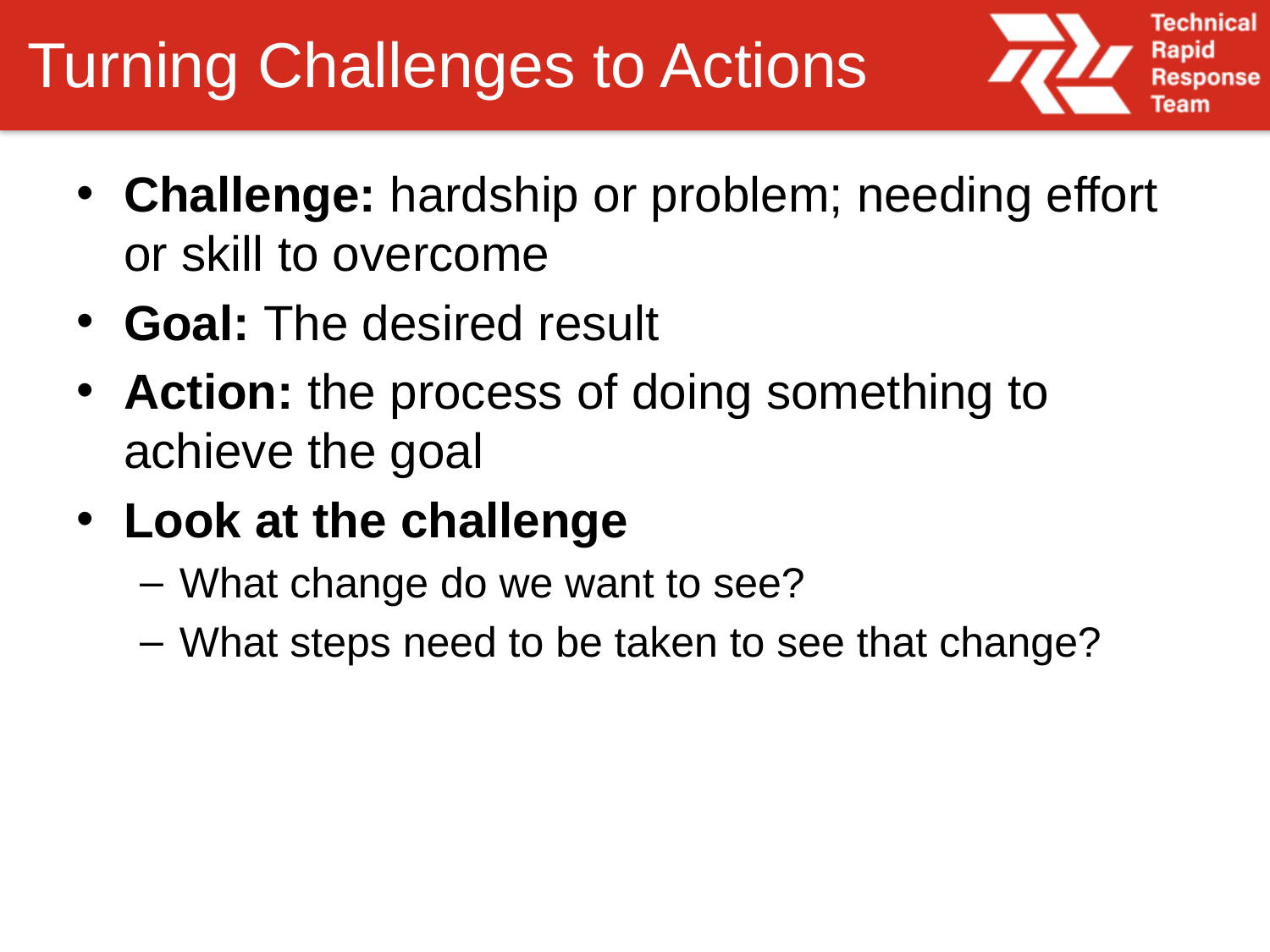

# Turning Challenges to Actions
Challenge: hardship or problem; needing effort or skill to overcome
Goal: The desired result
Action: the process of doing something to achieve the goal
Look at the challenge
What change do we want to see?
What steps need to be taken to see that change?